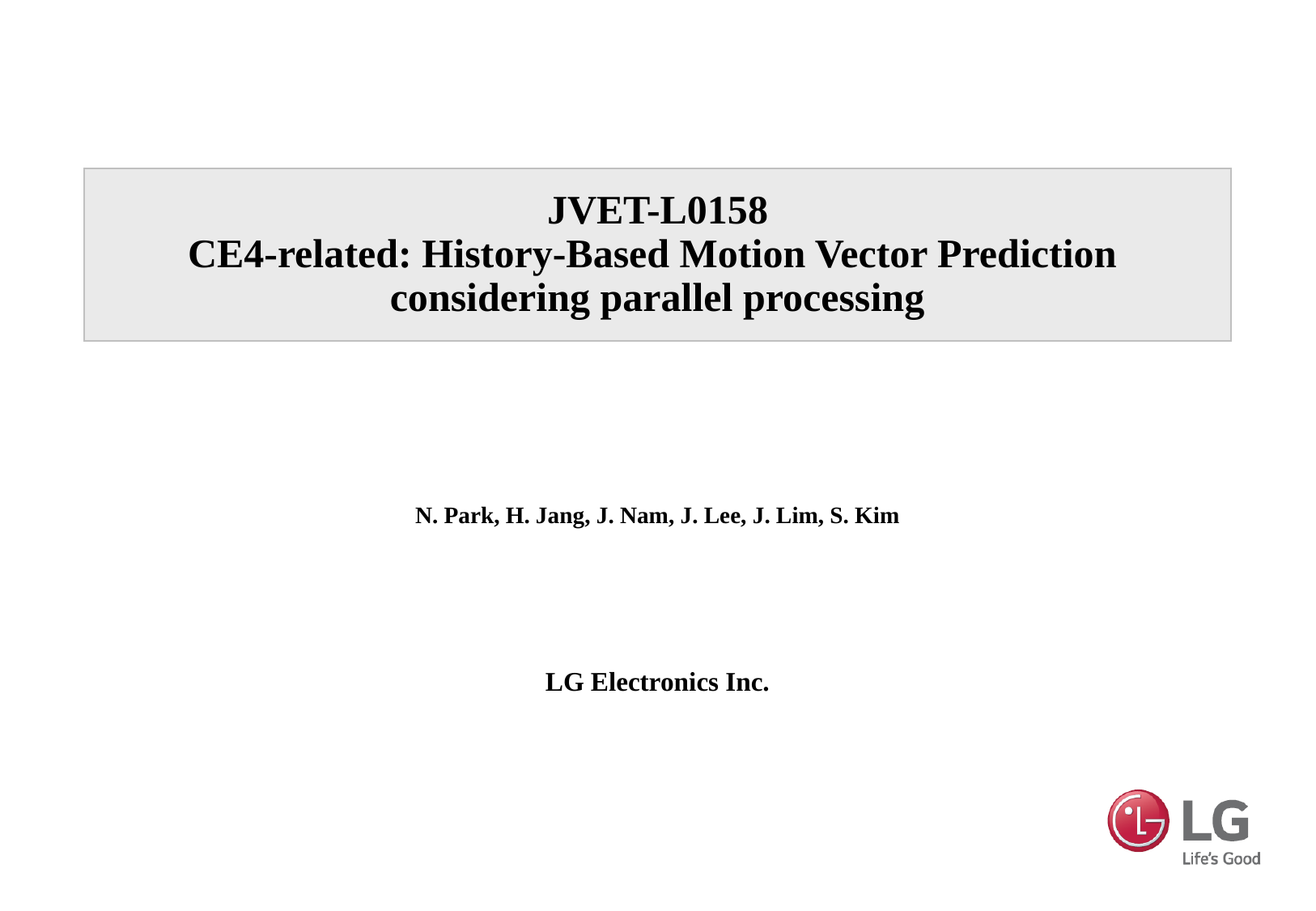

# JVET-L0158 CE4-related: History-Based Motion Vector Prediction considering parallel processing
N. Park, H. Jang, J. Nam, J. Lee, J. Lim, S. Kim